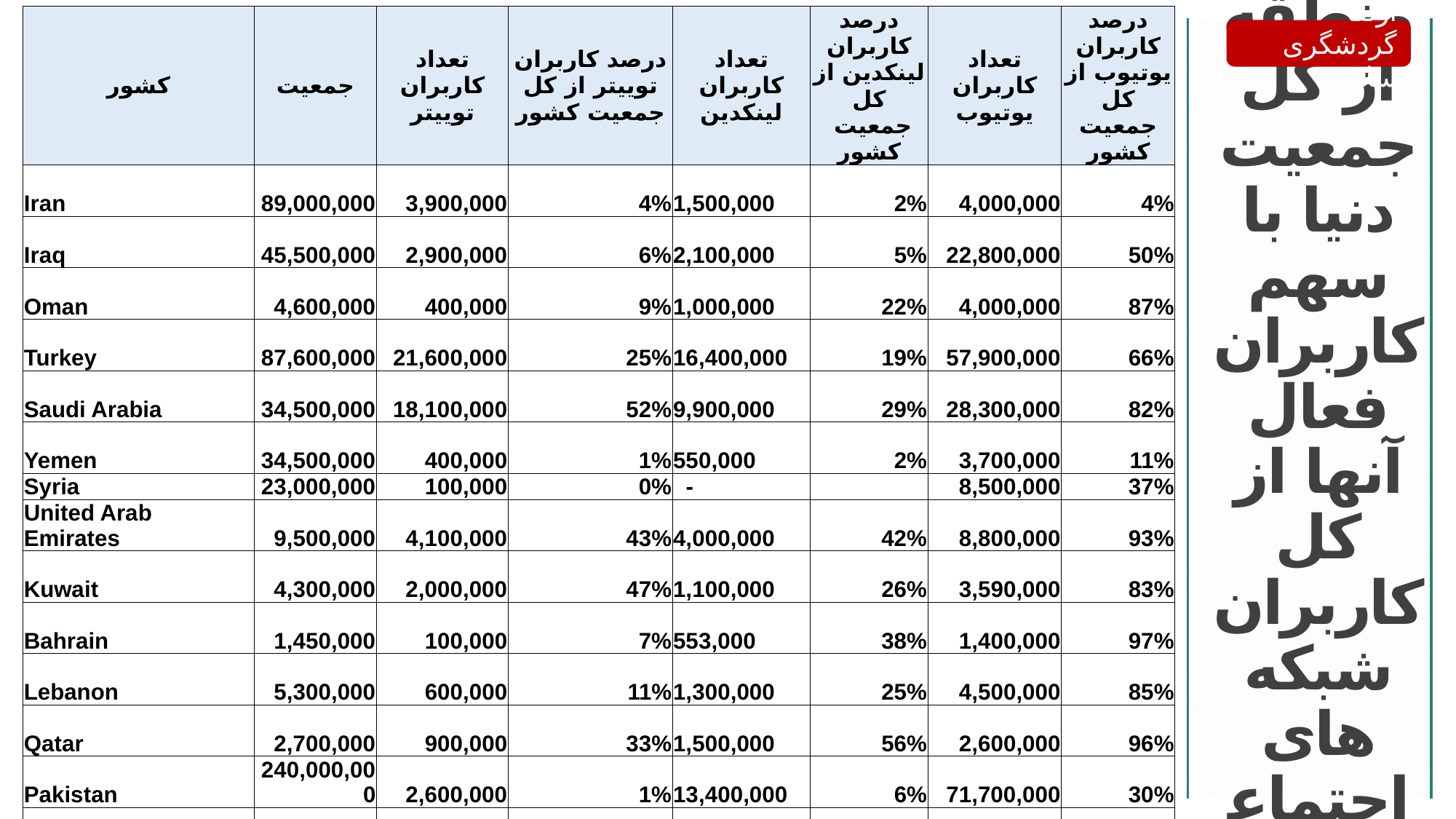

| کشور | جمعیت | تعداد کاربران توییتر | درصد کاربران توییتر از کل جمعیت کشور | تعداد کاربران لینکدین | درصد کاربران لینکدین از کل جمعیت کشور | تعداد کاربران یوتیوب | درصد کاربران یوتیوب از کل جمعیت کشور |
| --- | --- | --- | --- | --- | --- | --- | --- |
| Iran | 89,000,000 | 3,900,000 | 4% | 1,500,000 | 2% | 4,000,000 | 4% |
| Iraq | 45,500,000 | 2,900,000 | 6% | 2,100,000 | 5% | 22,800,000 | 50% |
| Oman | 4,600,000 | 400,000 | 9% | 1,000,000 | 22% | 4,000,000 | 87% |
| Turkey | 87,600,000 | 21,600,000 | 25% | 16,400,000 | 19% | 57,900,000 | 66% |
| Saudi Arabia | 34,500,000 | 18,100,000 | 52% | 9,900,000 | 29% | 28,300,000 | 82% |
| Yemen | 34,500,000 | 400,000 | 1% | 550,000 | 2% | 3,700,000 | 11% |
| Syria | 23,000,000 | 100,000 | 0% | - |  | 8,500,000 | 37% |
| United Arab Emirates | 9,500,000 | 4,100,000 | 43% | 4,000,000 | 42% | 8,800,000 | 93% |
| Kuwait | 4,300,000 | 2,000,000 | 47% | 1,100,000 | 26% | 3,590,000 | 83% |
| Bahrain | 1,450,000 | 100,000 | 7% | 553,000 | 38% | 1,400,000 | 97% |
| Lebanon | 5,300,000 | 600,000 | 11% | 1,300,000 | 25% | 4,500,000 | 85% |
| Qatar | 2,700,000 | 900,000 | 33% | 1,500,000 | 56% | 2,600,000 | 96% |
| Pakistan | 240,000,000 | 2,600,000 | 1% | 13,400,000 | 6% | 71,700,000 | 30% |
| Afghanistan | 42,000,000 | 500,000 | 1% | 540,000 | 1% | 2,950,000 | 7% |
| Jordan | 11,300,000 | 1,300,000 | 12% | 1,800,000 | 16% | 6,610,000 | 58% |
| Armenia | 2,800,000 | 400,000 | 14% | 428,000 | 15% | 1,850,000 | 66% |
| Cyprus | 1,200,000 | 400,000 | 33% | 108,000 | 9% | 1,070,000 | 89% |
| Azerbaijan | 10,000,000 | 300,000 | 3% | 932,000 | 9% | 4,400,000 | 44% |
| Georgia | 3,800,000 | 200,000 | 5% | 701,000 | 18% | 1,800,000 | 47% |
| Kazakhstan | 20,000,000 | 500,000 | 3% | 1,600,000 | 8% | 3,060,000 | 15% |
| Egypt | 113,000,000 | 6,000,000 | 5% | 11,400,000 | 10% | 44,700,000 | 40% |
| جمع | 786,050,000 | 67,300,000 |  | 70,812,000 |  | 288,230,000 |  |
| تعداد کاربران/جمعیت دنیا | 8,000,000,000 | 611,000,000 |  | 923,452,910 |  | 2,700,000,000 |  |
| درصد کاربران/جمعیت کشورهای منطقه از دنیا | 10% | 11% |  | 8% |  | 11% |  |

سهم جمعیت کشورهای منطقه از کل جمعیت دنیا با سهم کاربران فعال آنها از کل کاربران شبکه های اجتماعی در جمع همخوانی دارد.

ارتقا گردشگری سلامت